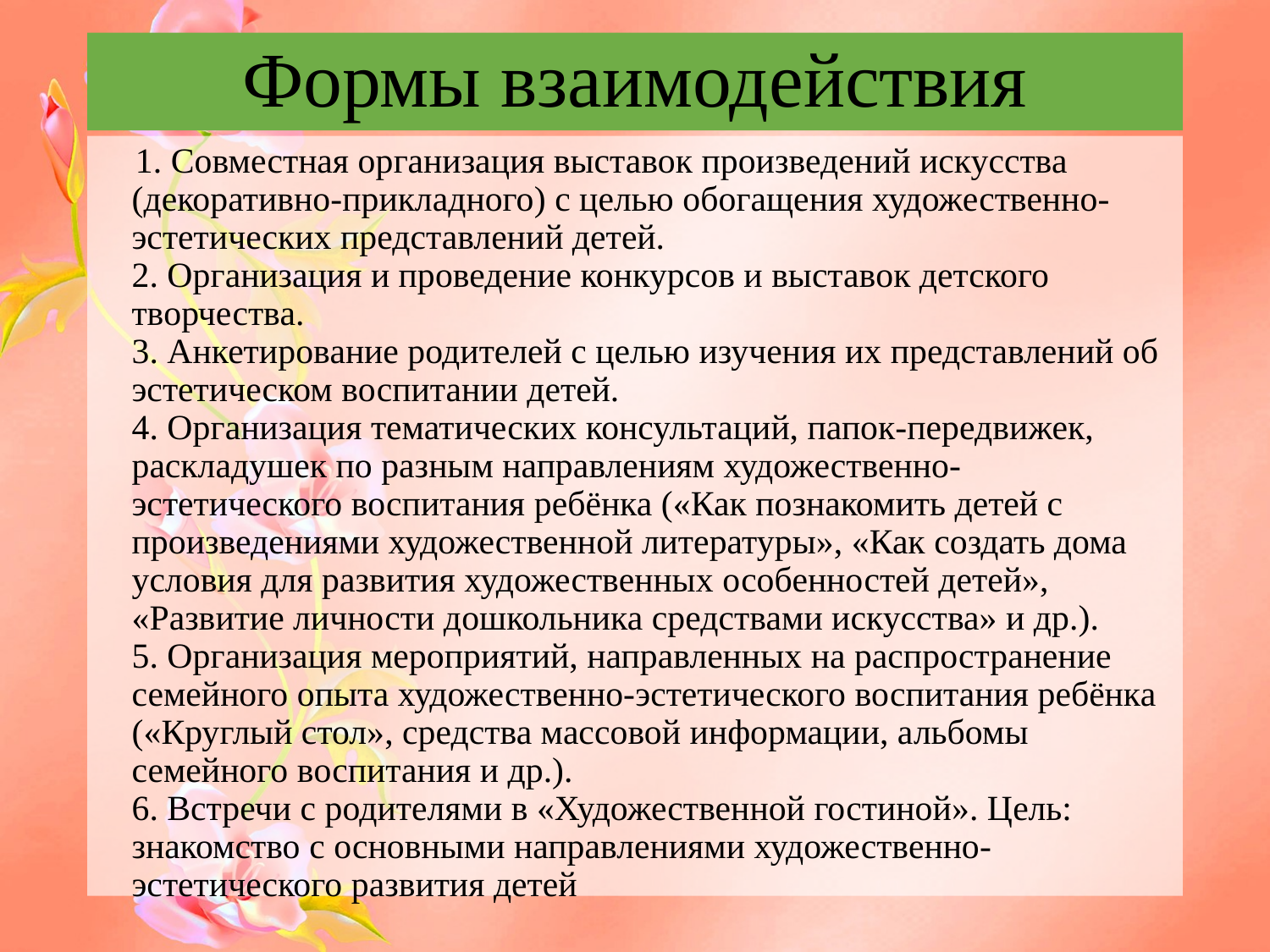

# Формы взаимодействия
    1. Совместная организация выставок произведений искусства (декоративно-прикладного) с целью обогащения художественно-эстетических представлений детей.
2. Организация и проведение конкурсов и выставок детского творчества.
3. Анкетирование родителей с целью изучения их представлений об эстетическом воспитании детей.
4. Организация тематических консультаций, папок-передвижек, раскладушек по разным направлениям художественно-эстетического воспитания ребёнка («Как познакомить детей с произведениями художественной литературы», «Как создать дома условия для развития художественных особенностей детей», «Развитие личности дошкольника средствами искусства» и др.).
5. Организация мероприятий, направленных на распространение семейного опыта художественно-эстетического воспитания ребёнка («Круглый стол», средства массовой информации, альбомы семейного воспитания и др.).
6. Встречи с родителями в «Художественной гостиной». Цель: знакомство с основными направлениями художественно-эстетического развития детей